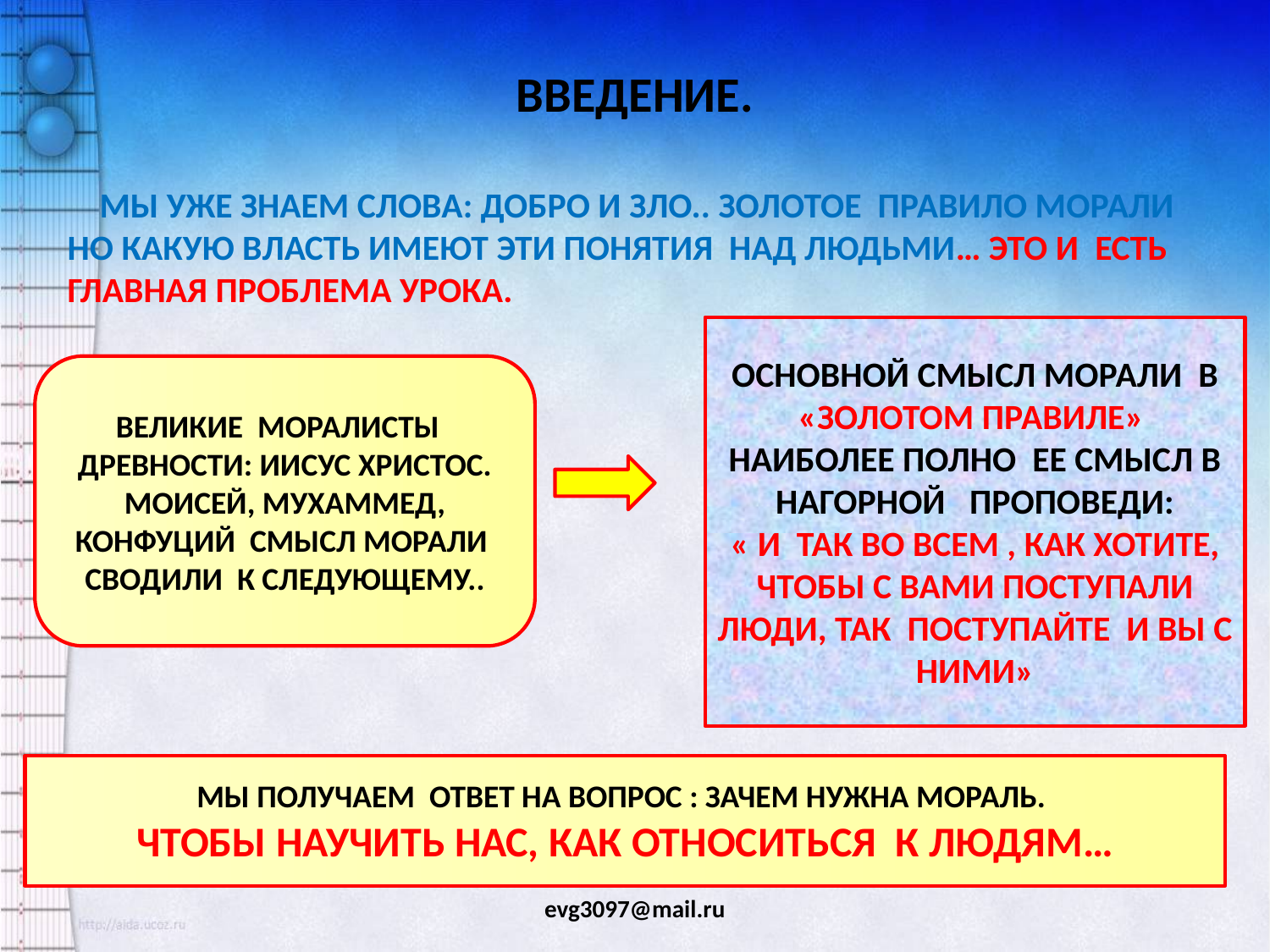

# ВВЕДЕНИЕ.
    МЫ УЖЕ ЗНАЕМ СЛОВА: ДОБРО И ЗЛО.. ЗОЛОТОЕ  ПРАВИЛО МОРАЛИ
НО КАКУЮ ВЛАСТЬ ИМЕЮТ ЭТИ ПОНЯТИЯ  НАД ЛЮДЬМИ… ЭТО И  ЕСТЬ  ГЛАВНАЯ ПРОБЛЕМА УРОКА.
ОСНОВНОЙ СМЫСЛ МОРАЛИ  В «ЗОЛОТОМ ПРАВИЛЕ»
НАИБОЛЕЕ ПОЛНО  ЕЕ СМЫСЛ В НАГОРНОЙ   ПРОПОВЕДИ:
« И  ТАК ВО ВСЕМ , КАК ХОТИТЕ, ЧТОБЫ С ВАМИ ПОСТУПАЛИ ЛЮДИ, ТАК  ПОСТУПАЙТЕ  И ВЫ С НИМИ»
ВЕЛИКИЕ  МОРАЛИСТЫ   ДРЕВНОСТИ: ИИСУС ХРИСТОС. МОИСЕЙ, МУХАММЕД, КОНФУЦИЙ  СМЫСЛ МОРАЛИ  СВОДИЛИ  К СЛЕДУЮЩЕМУ..

МЫ ПОЛУЧАЕМ  ОТВЕТ НА ВОПРОС : ЗАЧЕМ НУЖНА МОРАЛЬ.
ЧТОБЫ НАУЧИТЬ НАС, КАК ОТНОСИТЬСЯ  К ЛЮДЯМ…
evg3097@mail.ru